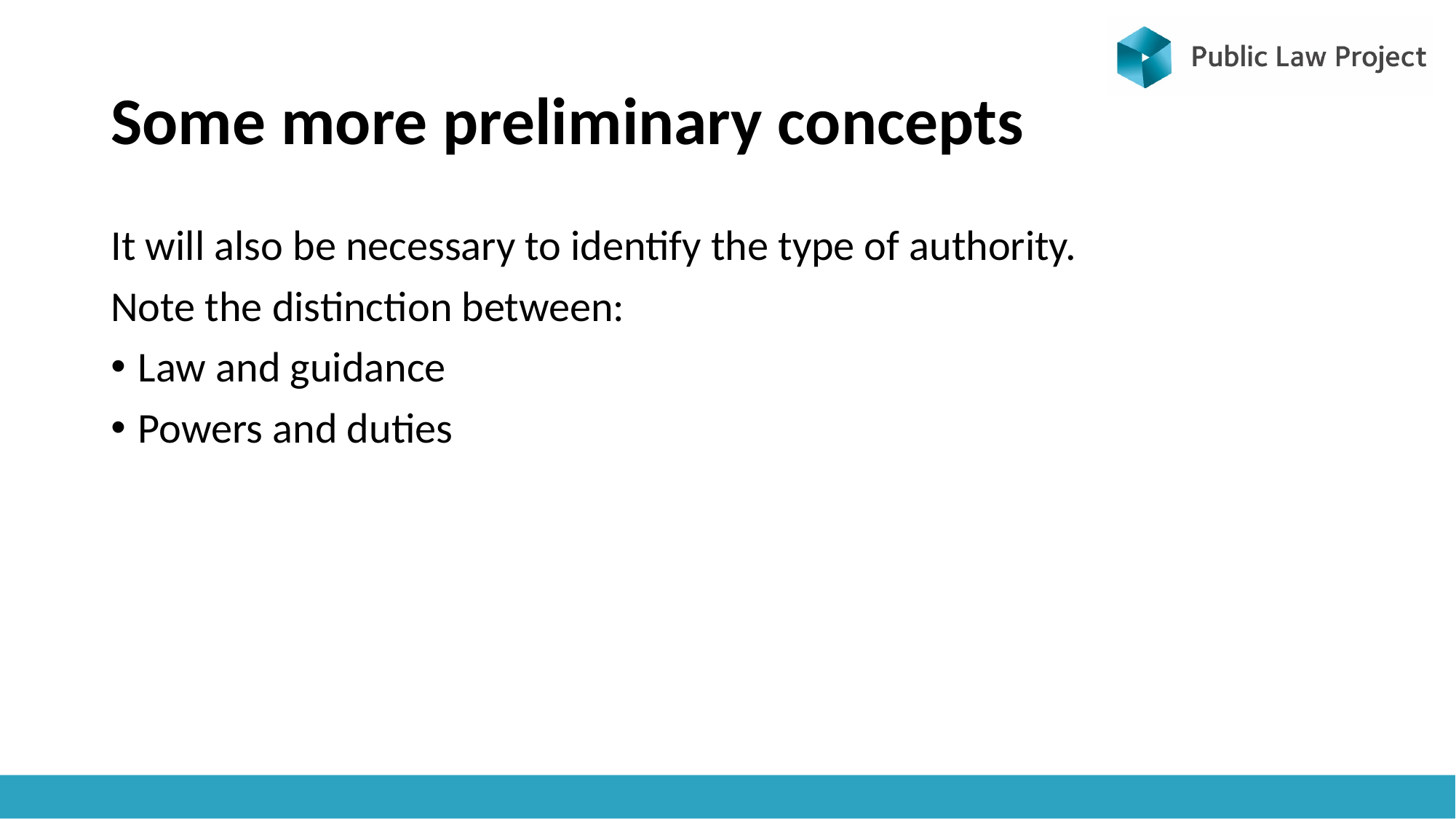

# Some more preliminary concepts
It will also be necessary to identify the type of authority.
Note the distinction between:
Law and guidance
Powers and duties